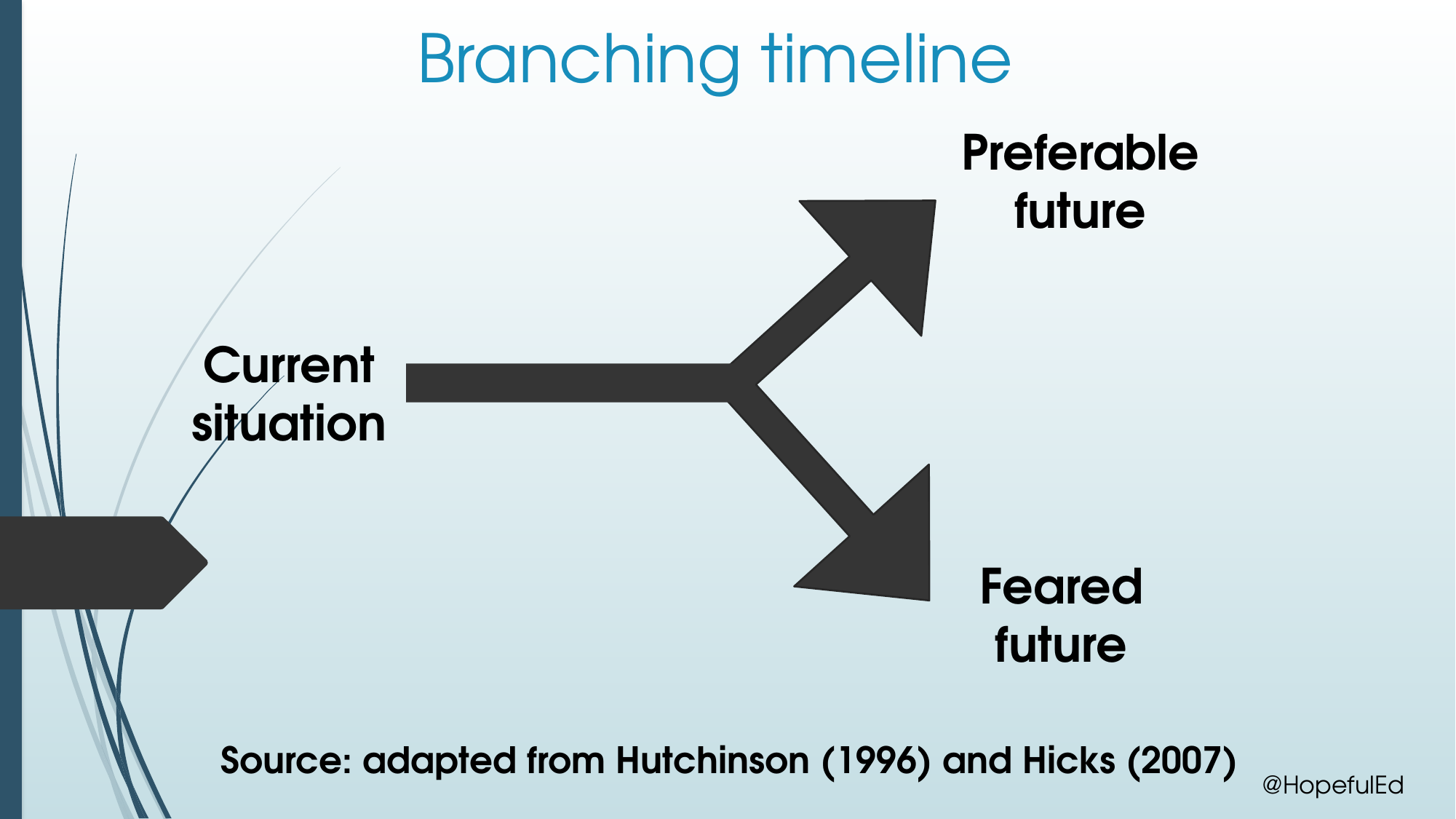

# Branching timeline
Preferable future
Source: adapted from Hutchinson (1996) and Hicks (2007)

Current situation

Feared future
@HopefulEd